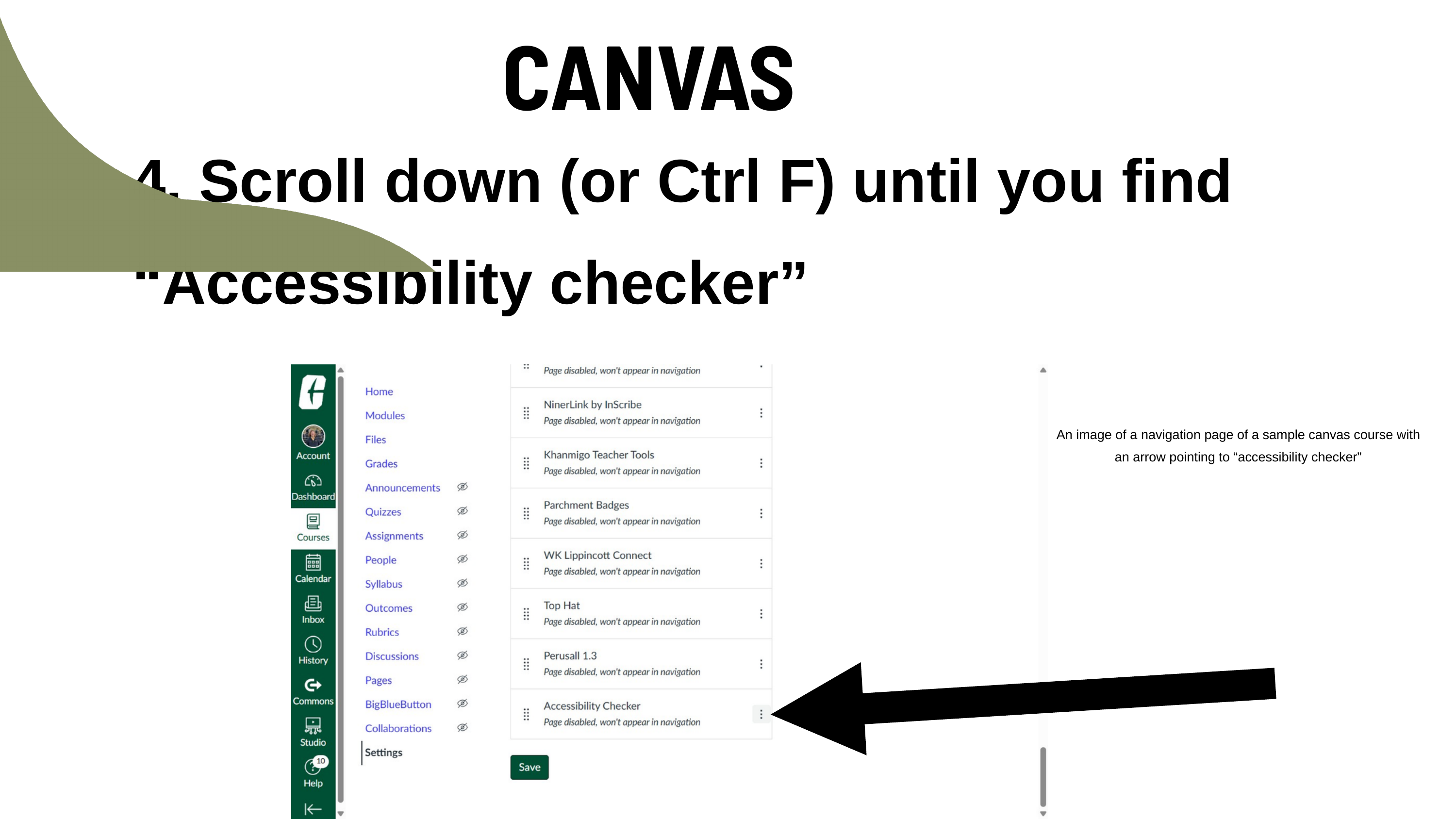

CANVAS

4. Scroll down (or Ctrl F) until you find “Accessibility checker”

An image of a navigation page of a sample canvas course with an arrow pointing to “accessibility checker”